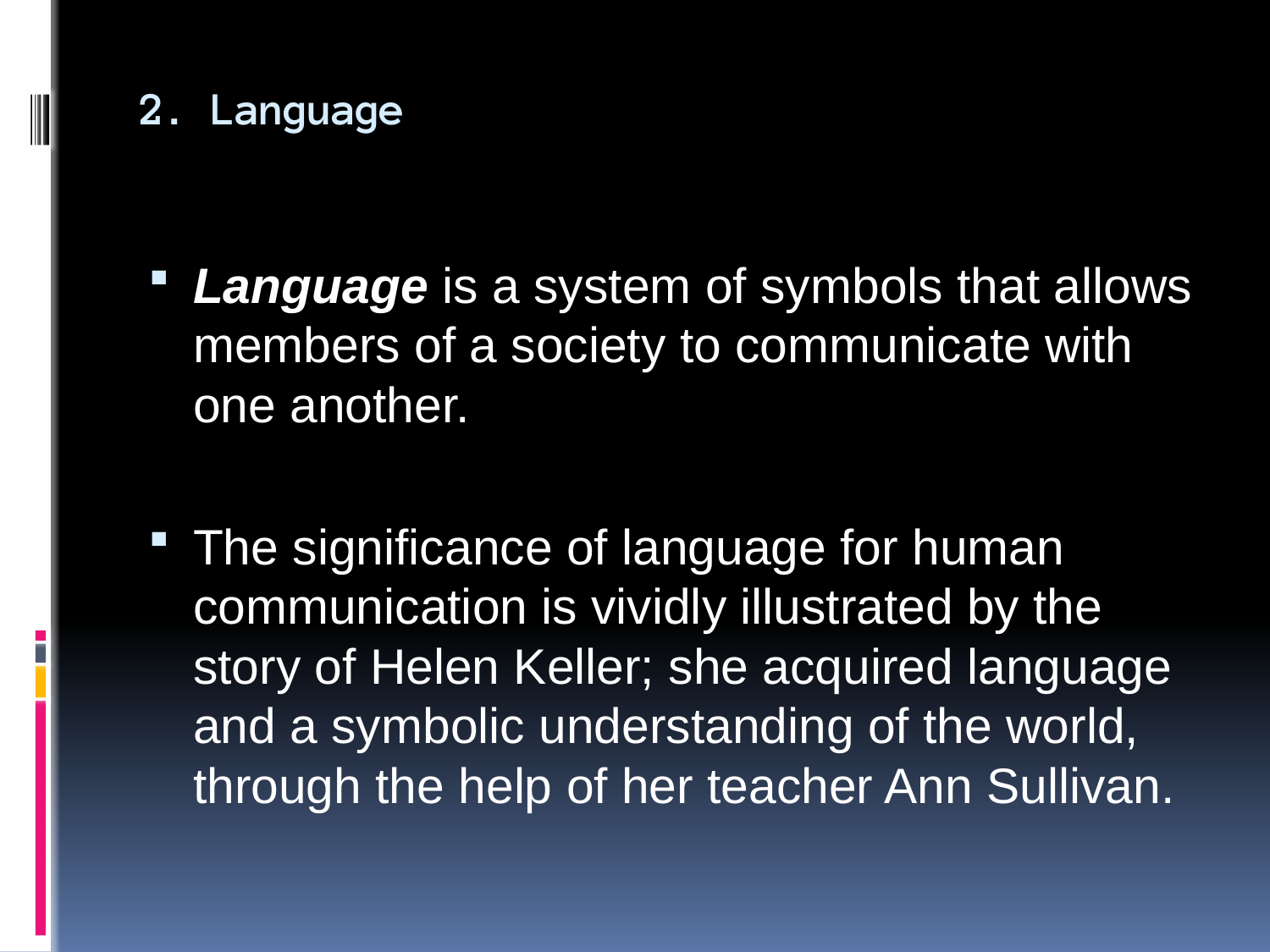

# 2. Language
Language is a system of symbols that allows members of a society to communicate with one another.

The significance of language for human communication is vividly illustrated by the story of Helen Keller; she acquired language and a symbolic understanding of the world, through the help of her teacher Ann Sullivan.